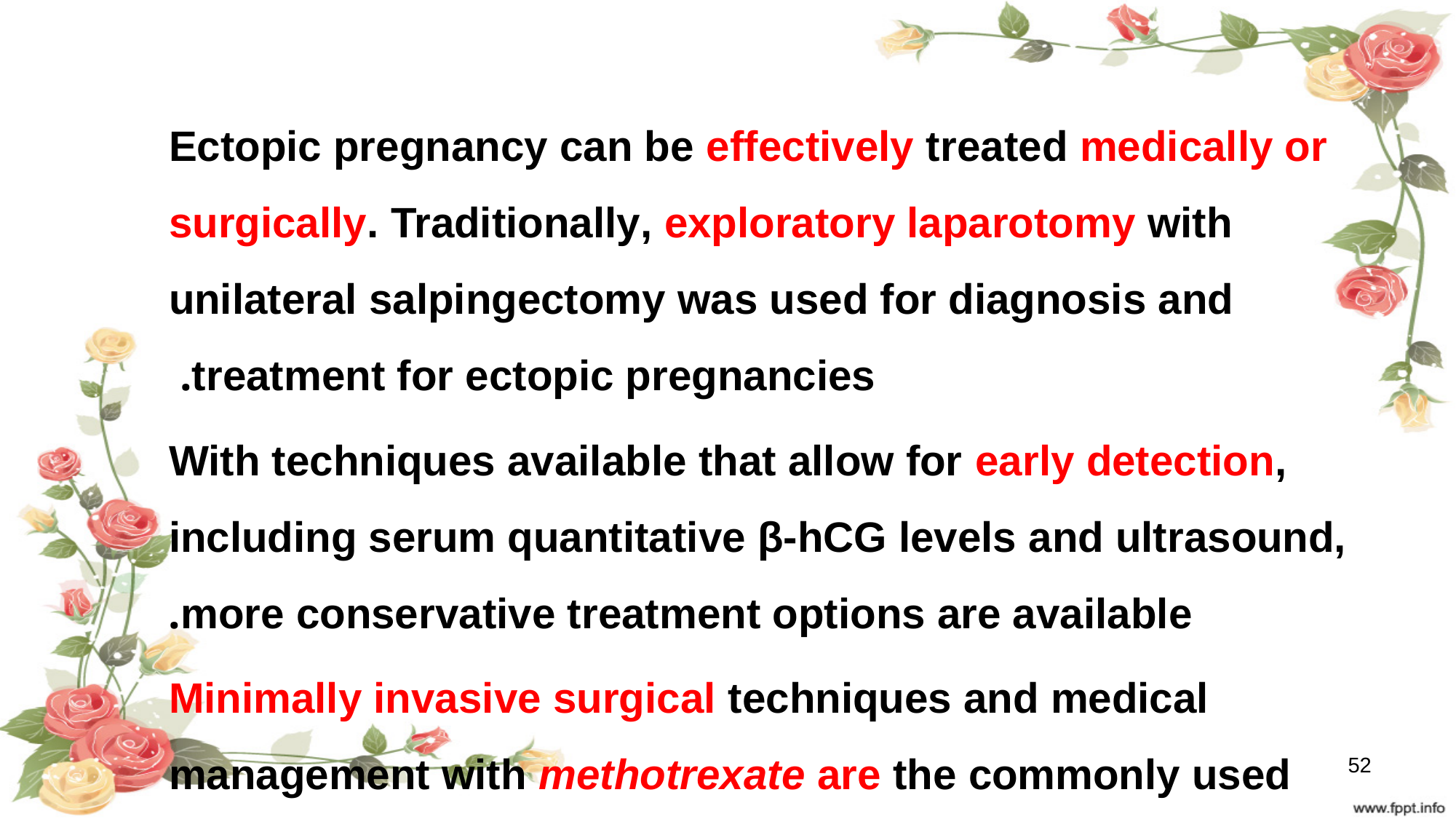

Ectopic pregnancy can be effectively treated medically or surgically. Traditionally, exploratory laparotomy with unilateral salpingectomy was used for diagnosis and treatment for ectopic pregnancies.
With techniques available that allow for early detection, including serum quantitative β-hCG levels and ultrasound, more conservative treatment options are available.
Minimally invasive surgical techniques and medical management with methotrexate are the commonly used treatment options for ectopic pregnancies.
52